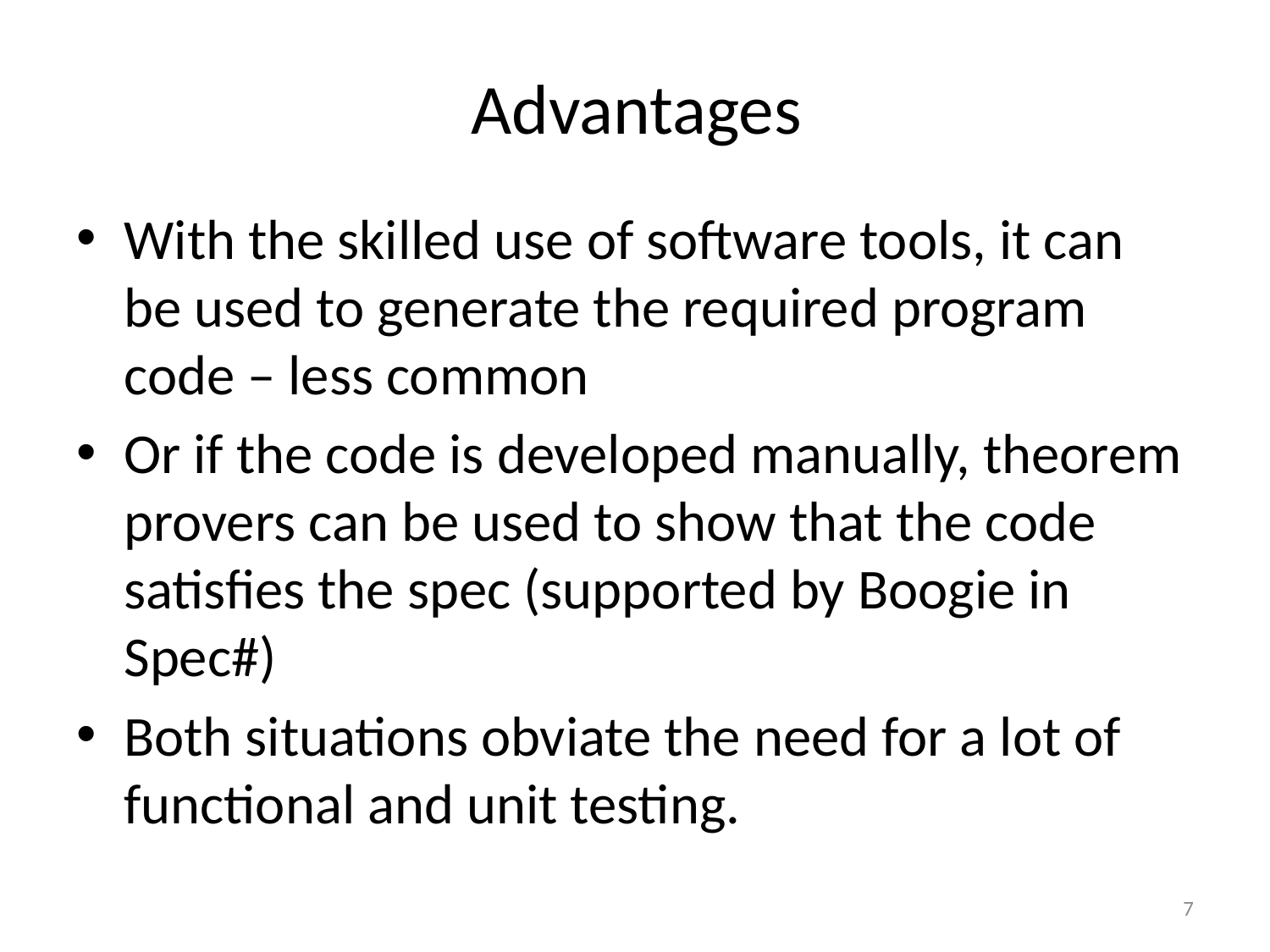

# Advantages
With the skilled use of software tools, it can be used to generate the required program code – less common
Or if the code is developed manually, theorem provers can be used to show that the code satisfies the spec (supported by Boogie in Spec#)
Both situations obviate the need for a lot of functional and unit testing.
7